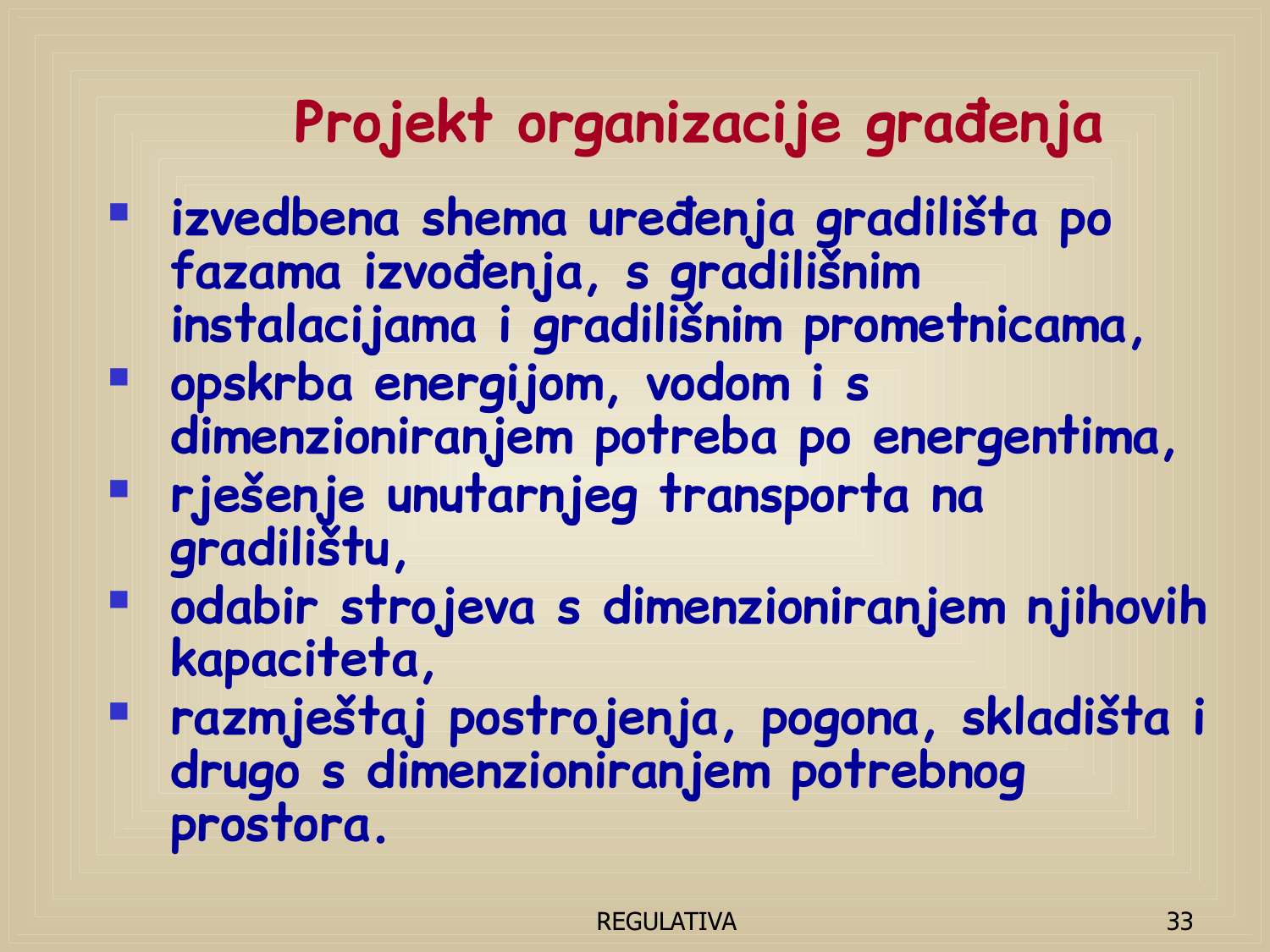

# Projekt organizacije građenja
izvedbena shema uređenja gradilišta po fazama izvođenja, s gradilišnim instalacijama i gradilišnim prometnicama,
opskrba energijom, vodom i s dimenzioniranjem potreba po energentima,
rješenje unutarnjeg transporta na gradilištu,
odabir strojeva s dimenzioniranjem njihovih kapaciteta,
razmještaj postrojenja, pogona, skladišta i drugo s dimenzioniranjem potrebnog prostora.
REGULATIVA
33